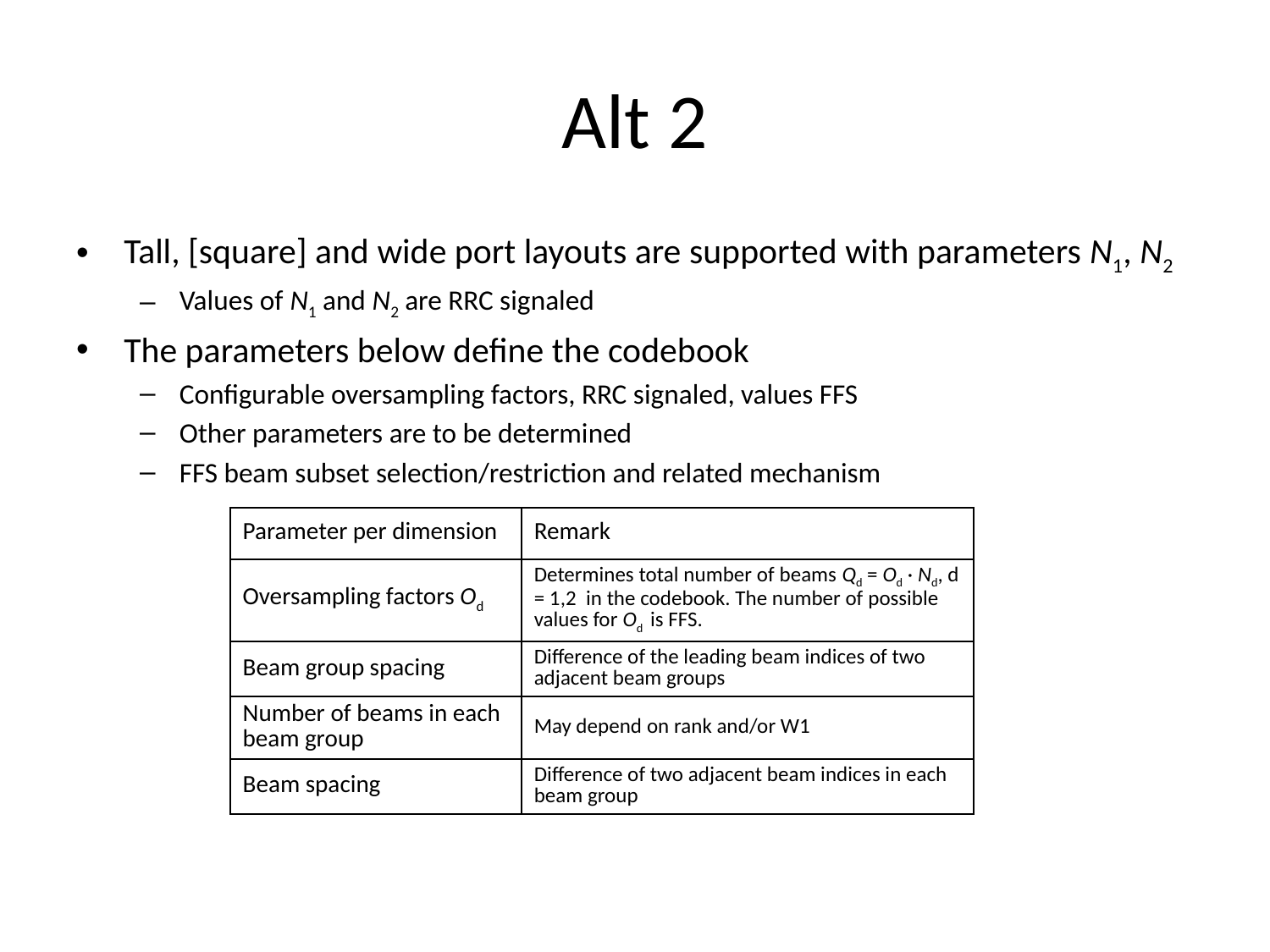

# Alt 2
Tall, [square] and wide port layouts are supported with parameters N1, N2
Values of N1 and N2 are RRC signaled
The parameters below define the codebook
Configurable oversampling factors, RRC signaled, values FFS
Other parameters are to be determined
FFS beam subset selection/restriction and related mechanism

| Parameter per dimension | Remark |
| --- | --- |
| Oversampling factors Od | Determines total number of beams Qd = Od · Nd, d = 1,2 in the codebook. The number of possible values for Od is FFS. |
| Beam group spacing | Difference of the leading beam indices of two adjacent beam groups |
| Number of beams in each beam group | May depend on rank and/or W1 |
| Beam spacing | Difference of two adjacent beam indices in each beam group |